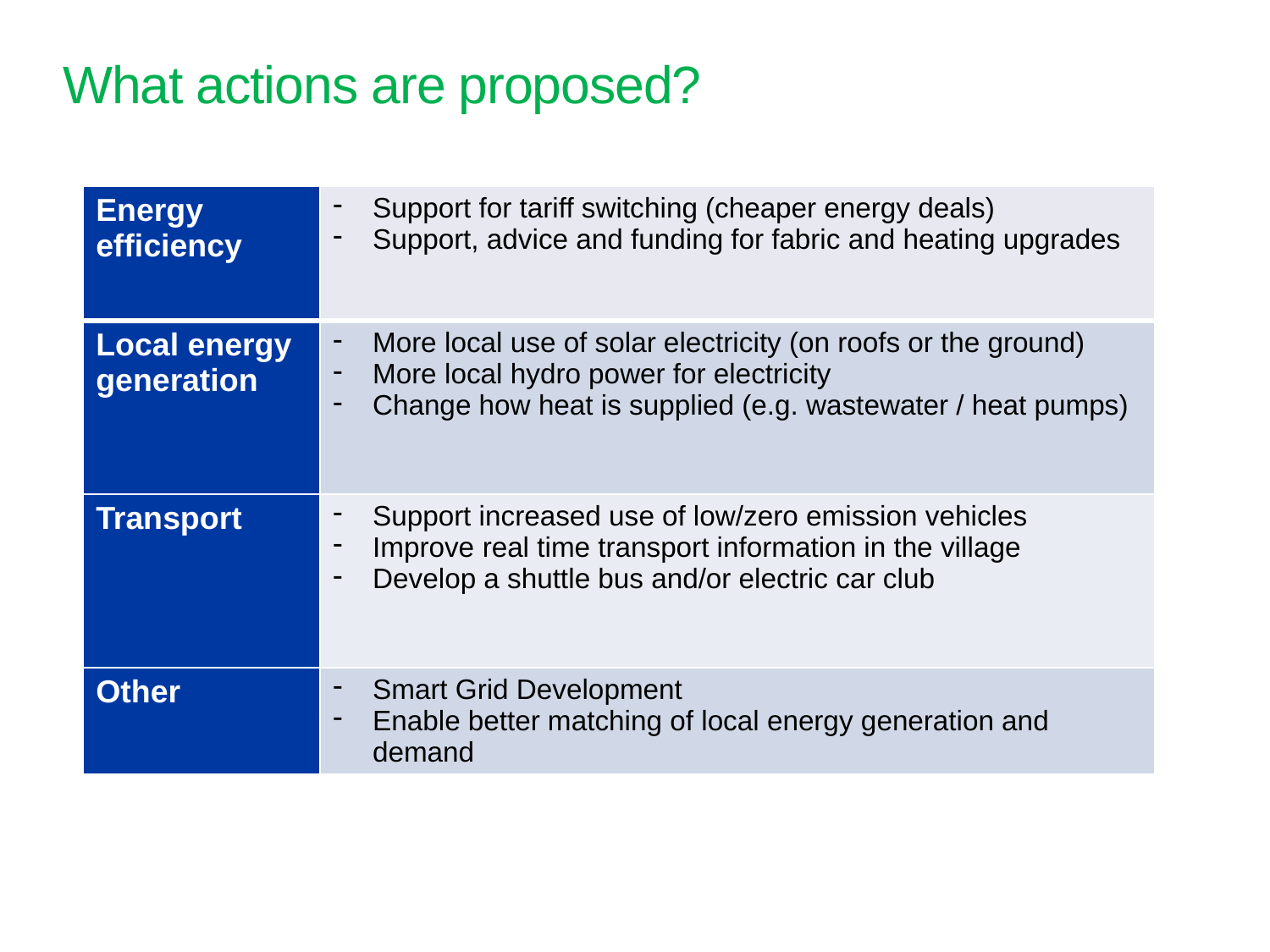

# What actions are proposed?
| Energy efficiency | Support for tariff switching (cheaper energy deals) Support, advice and funding for fabric and heating upgrades |
| --- | --- |
| Local energy generation | More local use of solar electricity (on roofs or the ground) More local hydro power for electricity Change how heat is supplied (e.g. wastewater / heat pumps) |
| Transport | Support increased use of low/zero emission vehicles Improve real time transport information in the village Develop a shuttle bus and/or electric car club |
| Other | Smart Grid Development Enable better matching of local energy generation and demand |